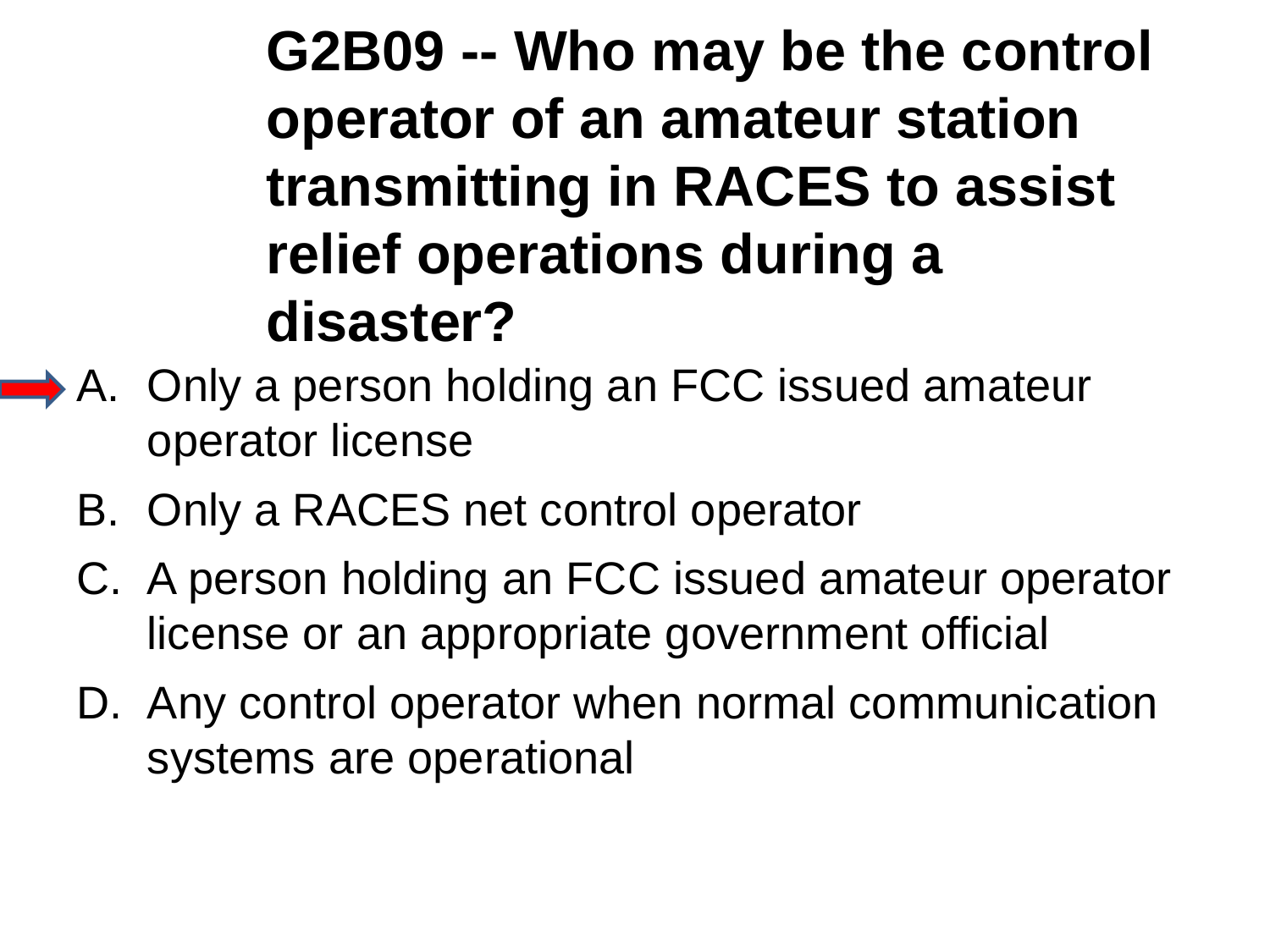

G2B09 -- Who may be the control operator of an amateur station transmitting in RACES to assist relief operations during a disaster?
A.	Only a person holding an FCC issued amateur operator license
B.	Only a RACES net control operator
C.	A person holding an FCC issued amateur operator license or an appropriate government official
D.	Any control operator when normal communication systems are operational